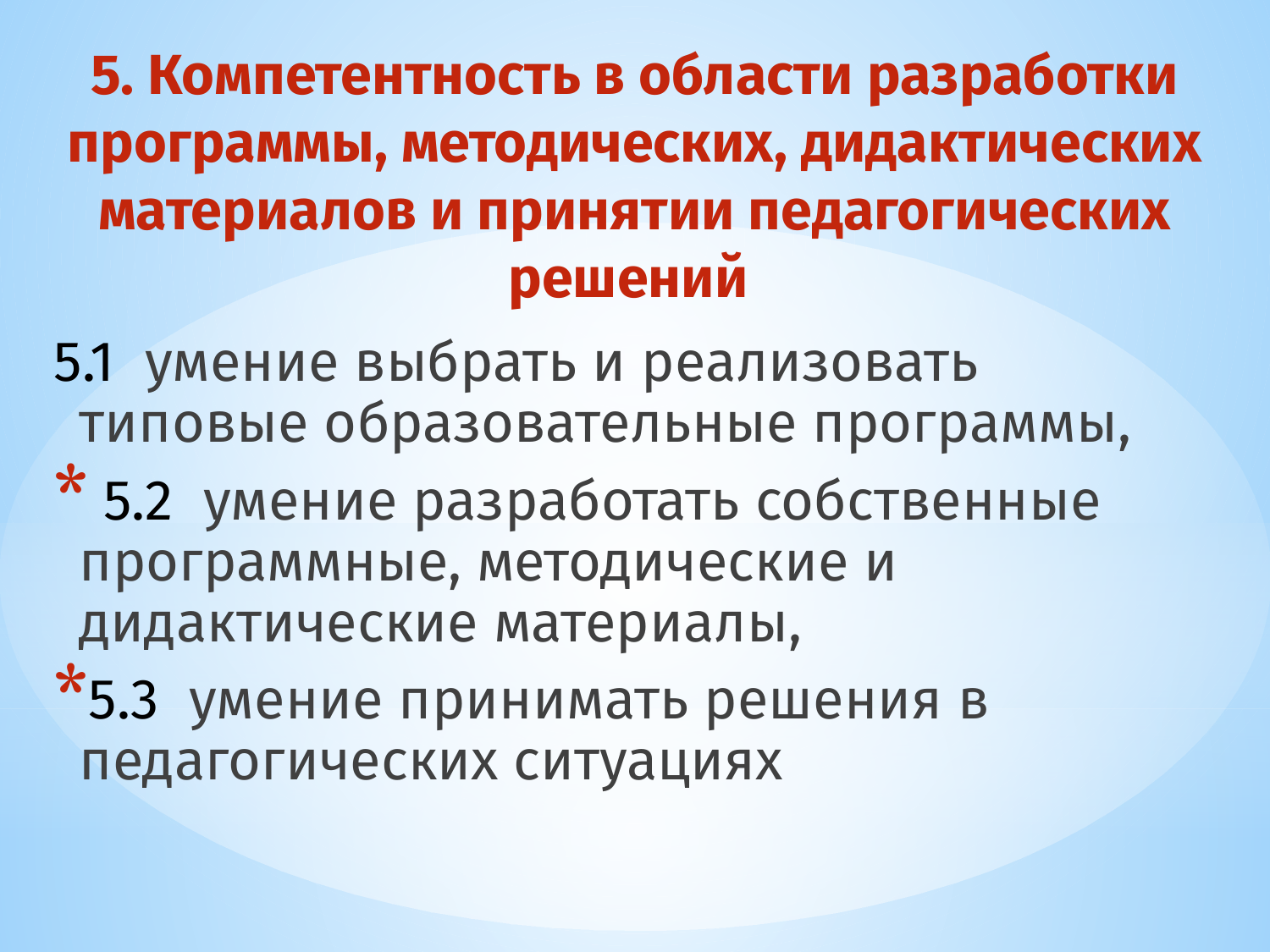

# 5. Компетентность в области разработки программы, методических, дидактических материалов и принятии педагогических решений
5.1  умение выбрать и реализовать типовые образовательные программы,
 5.2  умение разработать собственные программные, методические и дидактические материалы,
5.3  умение принимать решения в педагогических ситуациях